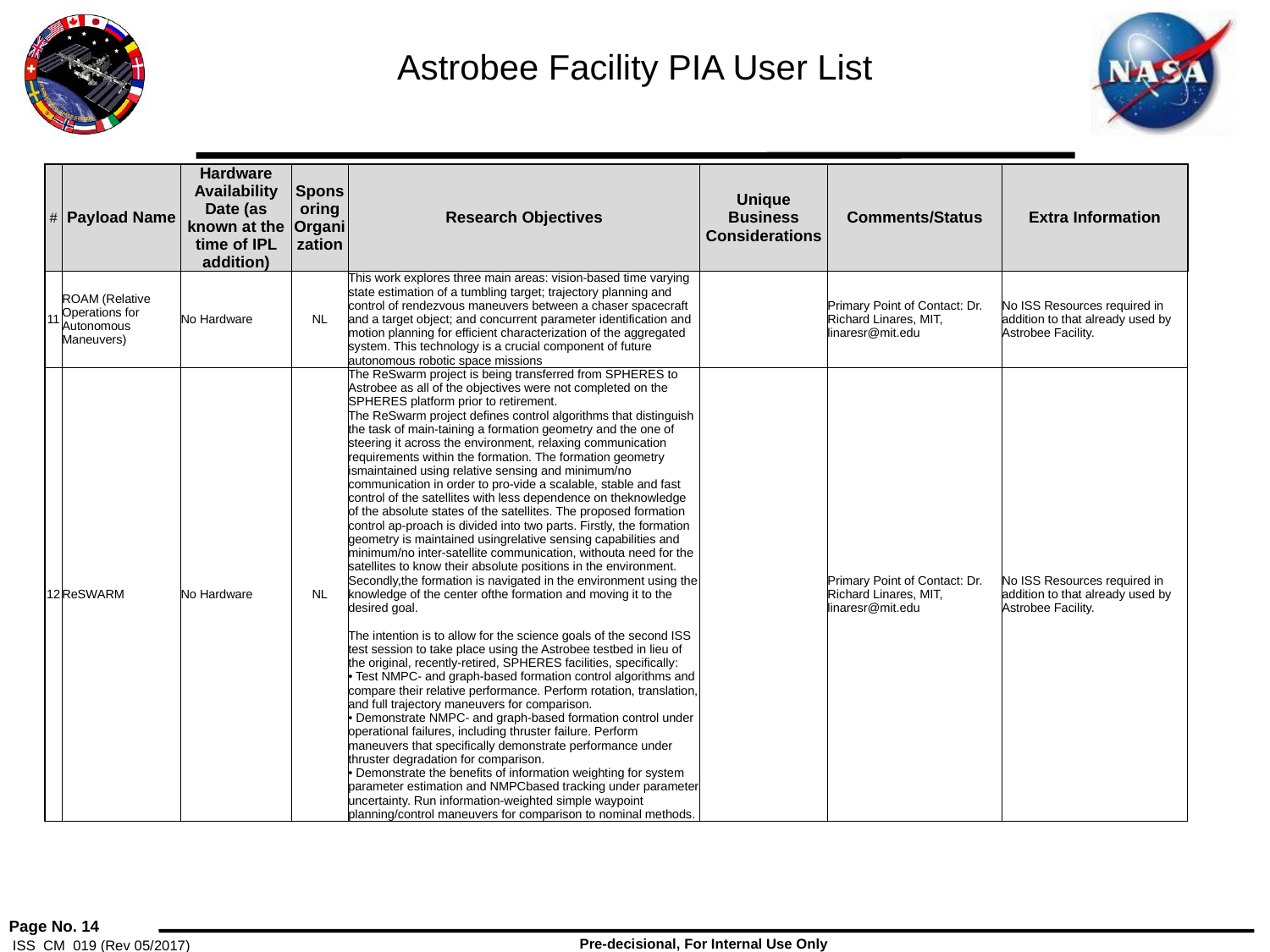

# Astrobee Facility PIA User List
| # | Payload Name | Hardware Availability Date (as known at the time of IPL addition) | Sponsoring Organization | Research Objectives | Unique Business Considerations | Comments/Status | Extra Information |
| --- | --- | --- | --- | --- | --- | --- | --- |
| 11 | ROAM (Relative Operations for Autonomous Maneuvers) | No Hardware | NL | This work explores three main areas: vision-based time varying state estimation of a tumbling target; trajectory planning and control of rendezvous maneuvers between a chaser spacecraft and a target object; and concurrent parameter identification and motion planning for efficient characterization of the aggregated system. This technology is a crucial component of future autonomous robotic space missions |  | Primary Point of Contact: Dr. Richard Linares, MIT, linaresr@mit.edu | No ISS Resources required in addition to that already used by Astrobee Facility. |
| 12 | ReSWARM | No Hardware | NL | The ReSwarm project is being transferred from SPHERES to Astrobee as all of the objectives were not completed on the SPHERES platform prior to retirement. The ReSwarm project defines control algorithms that distinguish the task of main-taining a formation geometry and the one of steering it across the environment, relaxing communication requirements within the formation. The formation geometry ismaintained using relative sensing and minimum/no communication in order to pro-vide a scalable, stable and fast control of the satellites with less dependence on theknowledge of the absolute states of the satellites. The proposed formation control ap-proach is divided into two parts. Firstly, the formation geometry is maintained usingrelative sensing capabilities and minimum/no inter-satellite communication, withouta need for the satellites to know their absolute positions in the environment. Secondly,the formation is navigated in the environment using the knowledge of the center ofthe formation and moving it to the desired goal. The intention is to allow for the science goals of the second ISS test session to take place using the Astrobee testbed in lieu of the original, recently-retired, SPHERES facilities, specifically: • Test NMPC- and graph-based formation control algorithms and compare their relative performance. Perform rotation, translation, and full trajectory maneuvers for comparison. • Demonstrate NMPC- and graph-based formation control under operational failures, including thruster failure. Perform maneuvers that specifically demonstrate performance under thruster degradation for comparison. • Demonstrate the benefits of information weighting for system parameter estimation and NMPCbased tracking under parameter uncertainty. Run information-weighted simple waypoint planning/control maneuvers for comparison to nominal methods. |  | Primary Point of Contact: Dr. Richard Linares, MIT, linaresr@mit.edu | No ISS Resources required in addition to that already used by Astrobee Facility. |